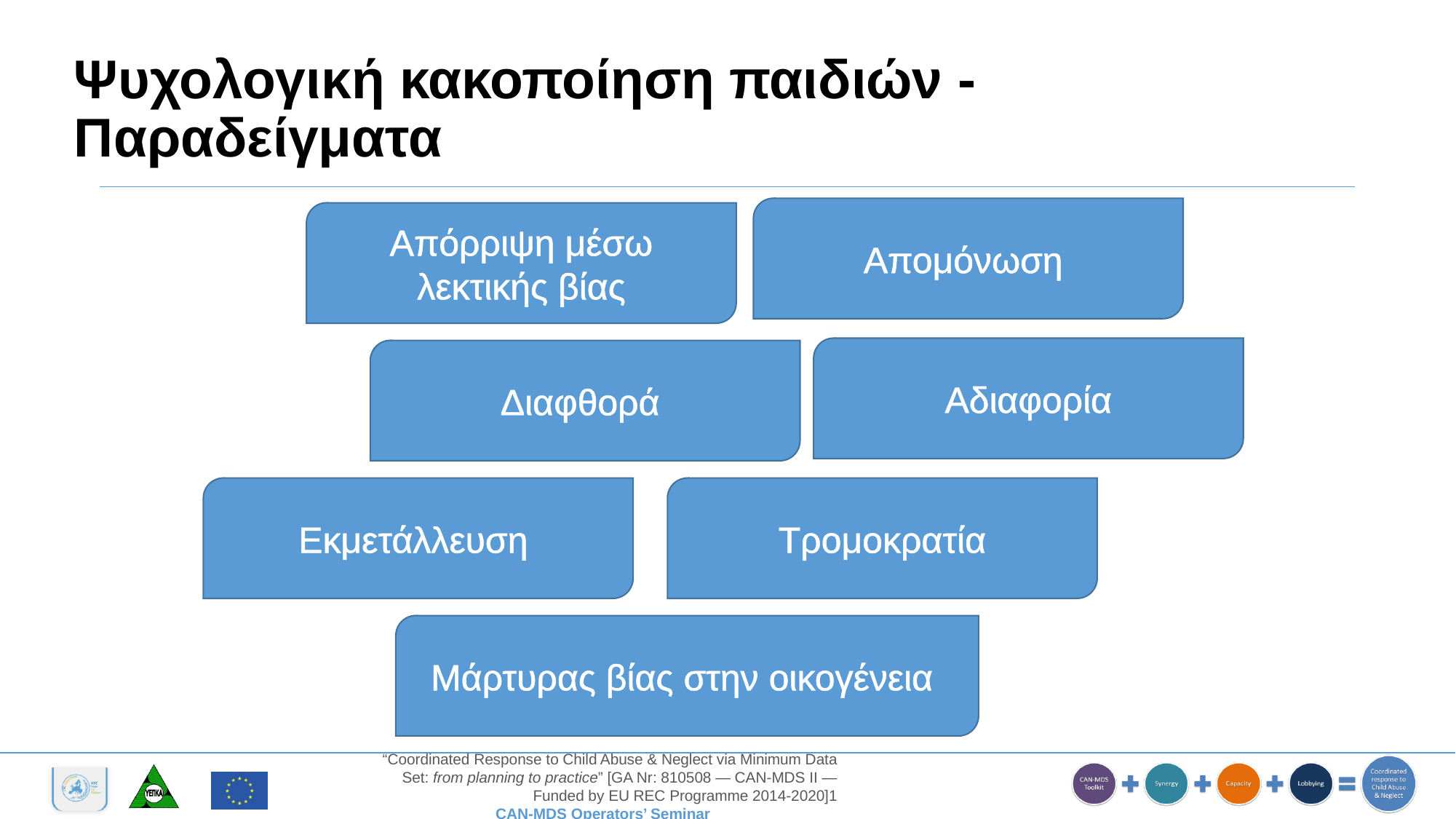

# Ψυχολογική κακοποίηση παιδιών - Παραδείγματα
Απομόνωση
Απόρριψη μέσω λεκτικής βίας
Αδιαφορία
Διαφθορά
Εκμετάλλευση
Τρομοκρατία
Μάρτυρας βίας στην οικογένεια